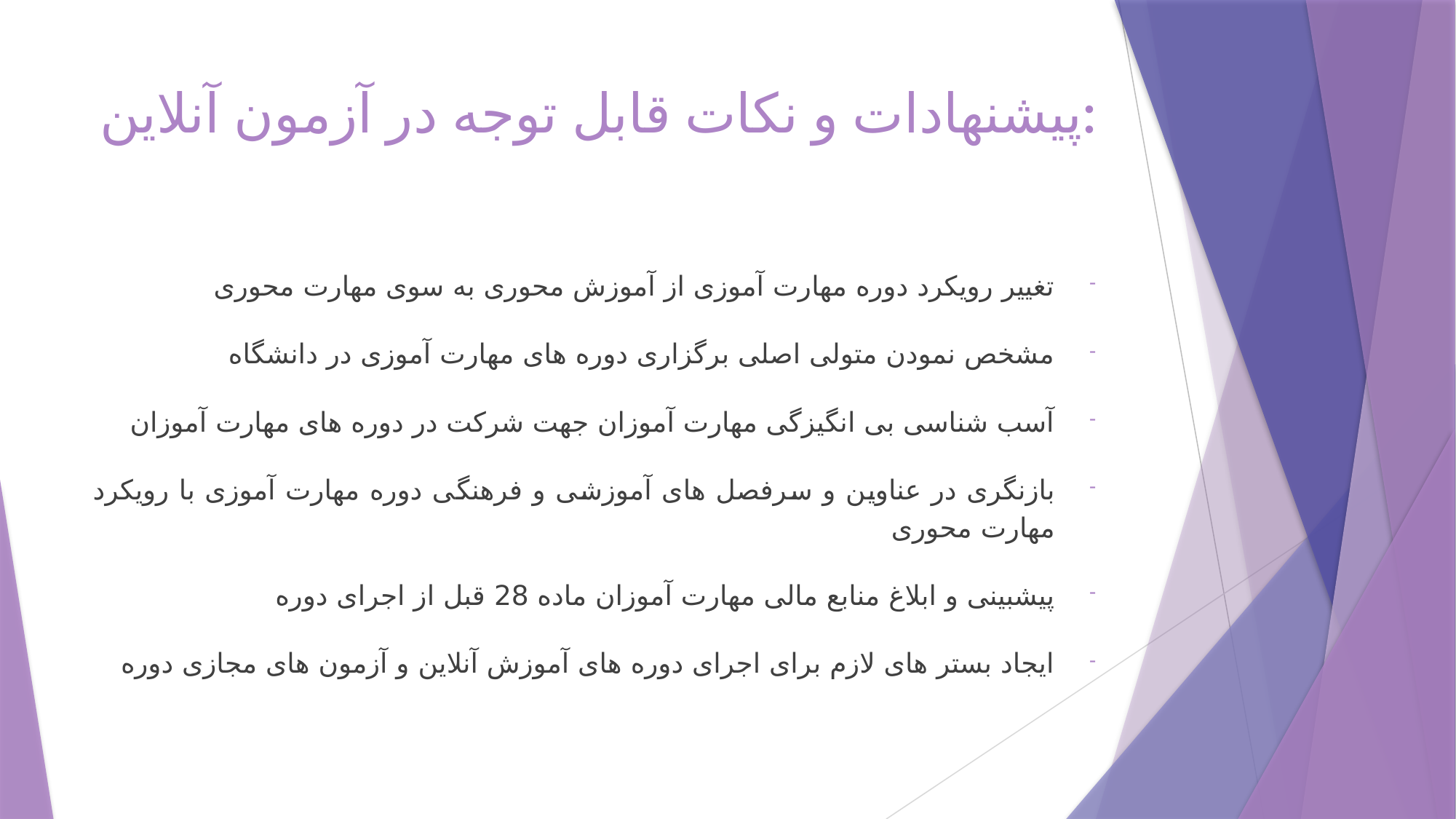

# پیشنهادات و نکات قابل توجه در آزمون آنلاین:
تغییر رویکرد دوره مهارت آموزی از آموزش محوری به سوی مهارت محوری
مشخص نمودن متولی اصلی برگزاری دوره های مهارت آموزی در دانشگاه
آسب شناسی بی انگیزگی مهارت آموزان جهت شرکت در دوره های مهارت آموزان
بازنگری در عناوین و سرفصل های آموزشی و فرهنگی دوره مهارت آموزی با رویکرد مهارت محوری
پیشبینی و ابلاغ منابع مالی مهارت آموزان ماده 28 قبل از اجرای دوره
ایجاد بستر های لازم برای اجرای دوره های آموزش آنلاین و آزمون های مجازی دوره